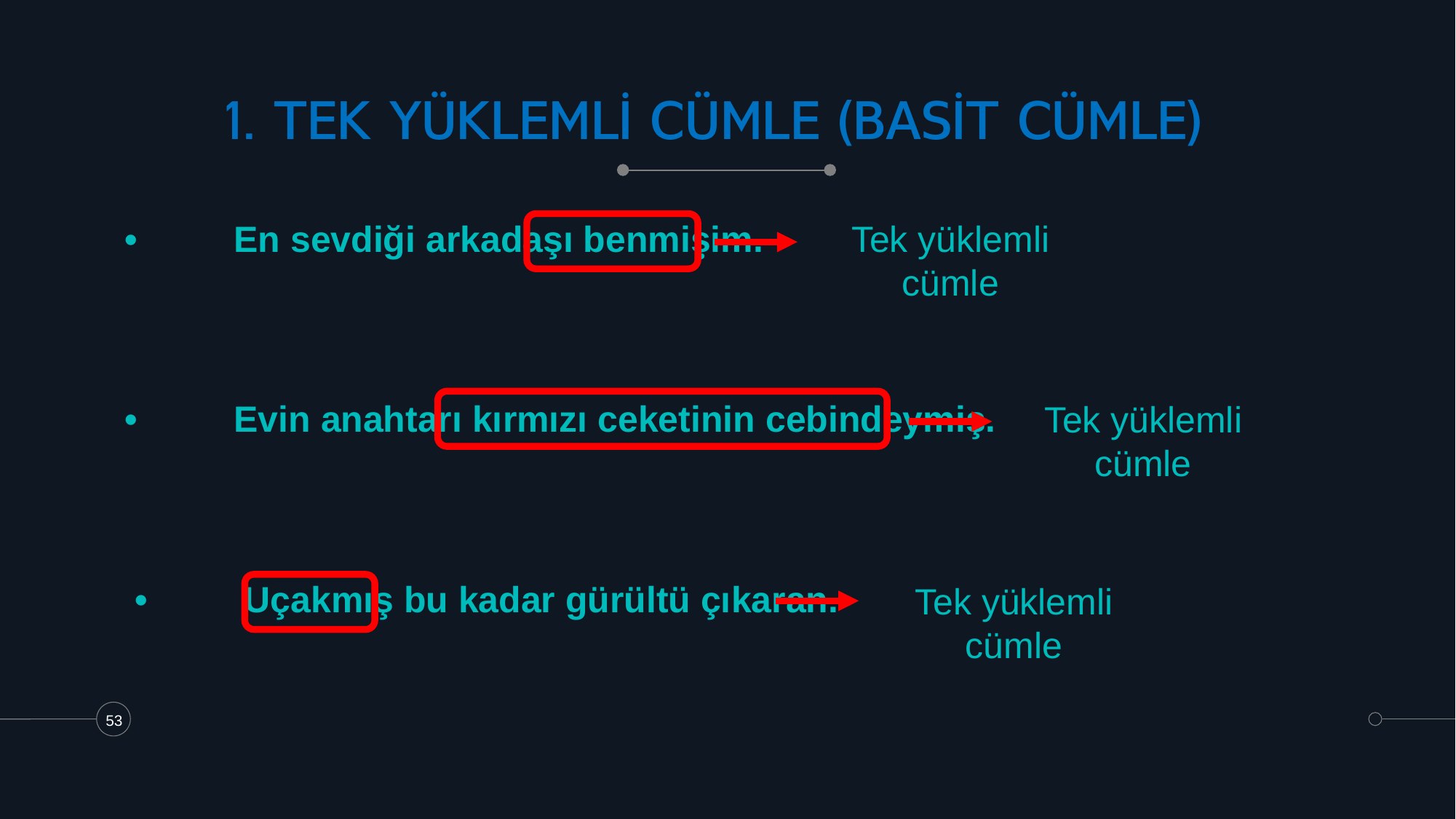

# 1. TEK YÜKLEMLİ CÜMLE (BASİT CÜMLE)
Tek yüklemli cümle

•	En sevdiği arkadaşı benmişim.
Tek yüklemli cümle

•	Evin anahtarı kırmızı ceketinin cebindeymiş.
Tek yüklemli cümle

•	Uçakmış bu kadar gürültü çıkaran.
53